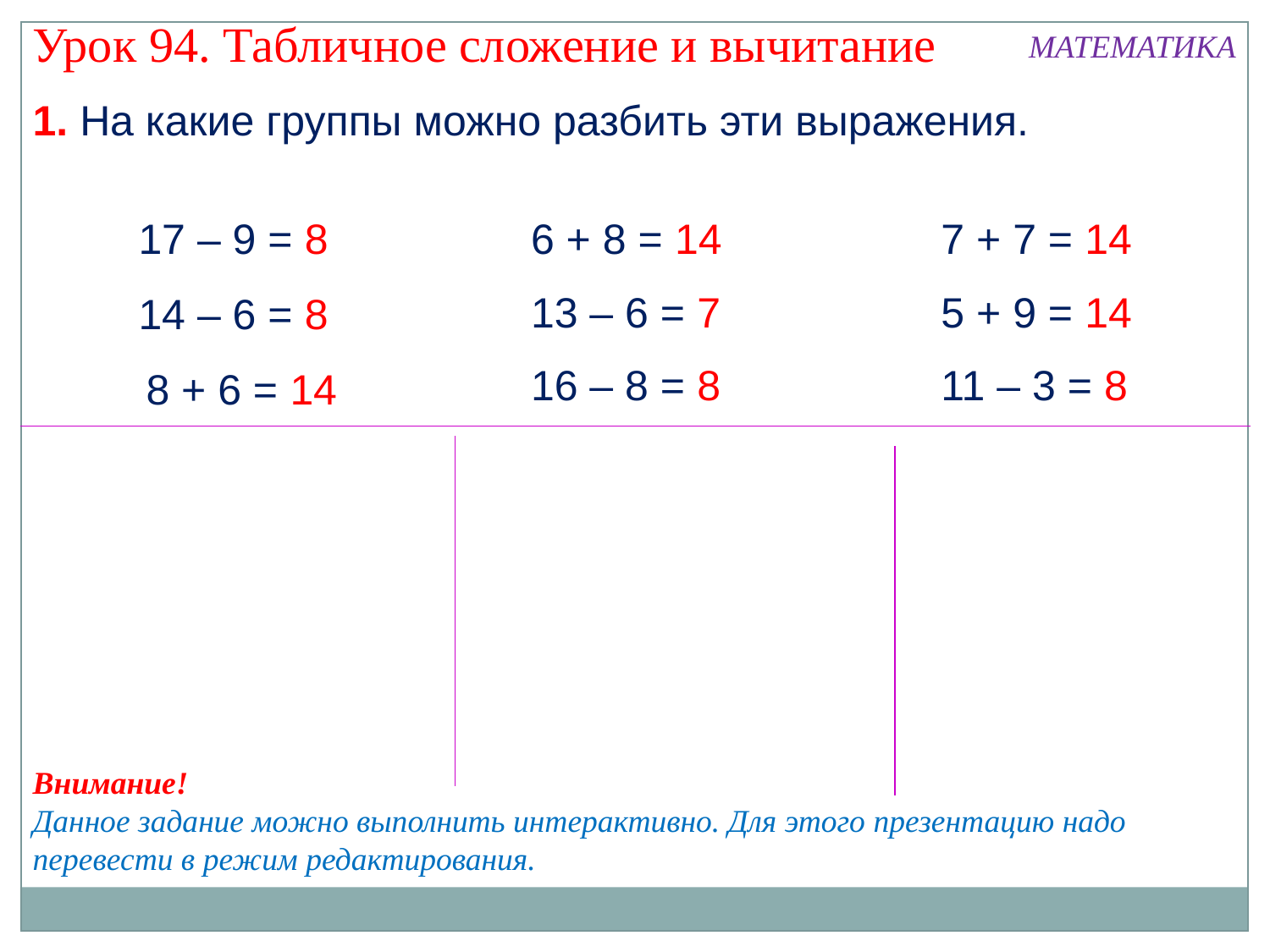

Урок 94. Табличное сложение и вычитание
МАТЕМАТИКА
1. На какие группы можно разбить эти выражения.
6 + 8 = 14
17 – 9 = 8
7 + 7 = 14
13 – 6 = 7
5 + 9 = 14
14 – 6 = 8
16 – 8 = 8
11 – 3 = 8
8 + 6 = 14
Внимание!
Данное задание можно выполнить интерактивно. Для этого презентацию надо перевести в режим редактирования.